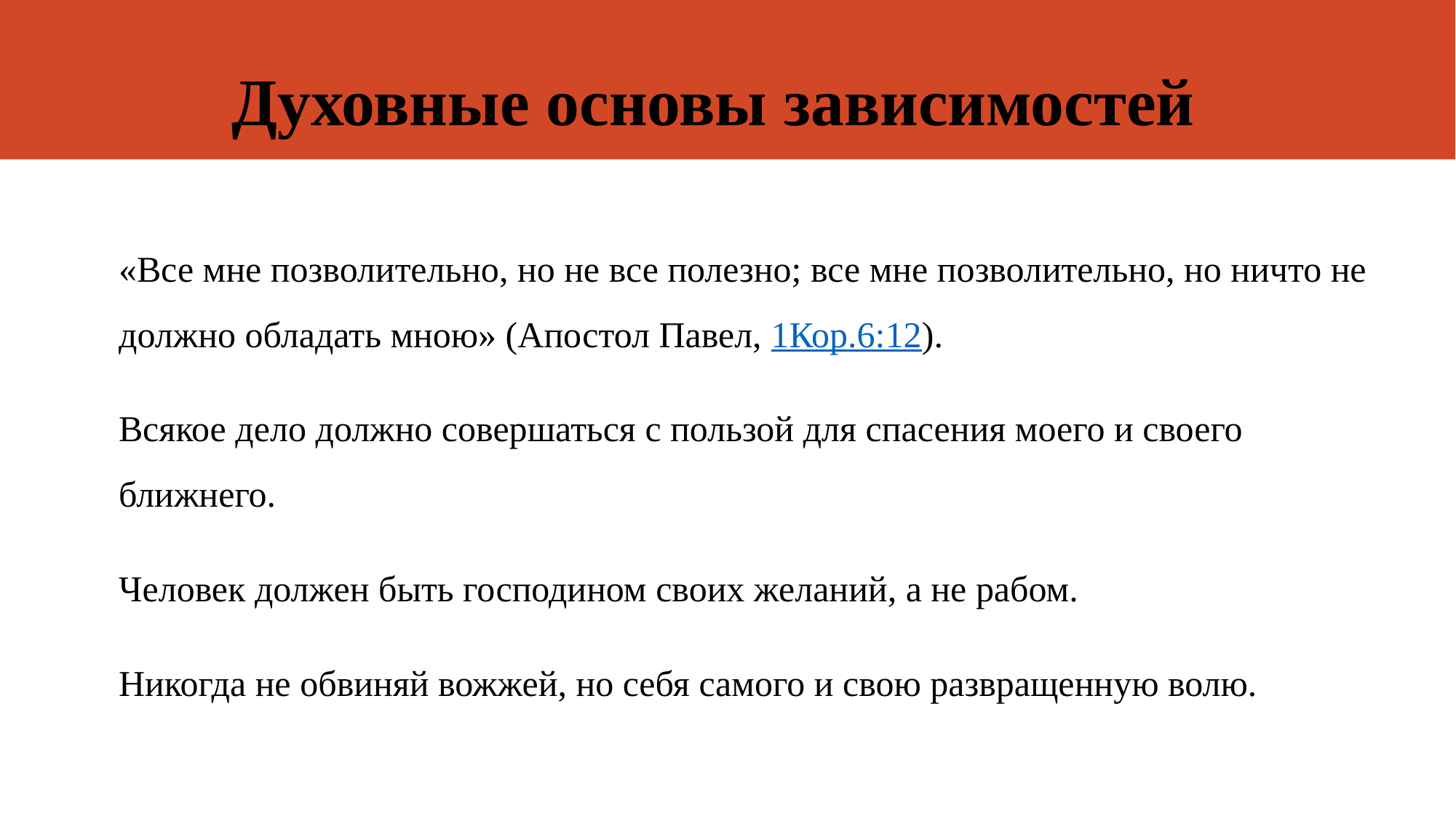

# Духовные основы зависимостей
«Все мне позволительно, но не все полезно; все мне позволительно, но ничто не должно обладать мною» (Апостол Павел, 1Кор.6:12).
Всякое дело должно совершаться с пользой для спасения моего и своего ближнего.
Человек должен быть господином своих желаний, а не рабом.
Никогда не обвиняй вожжей, но себя самого и свою развращенную волю.